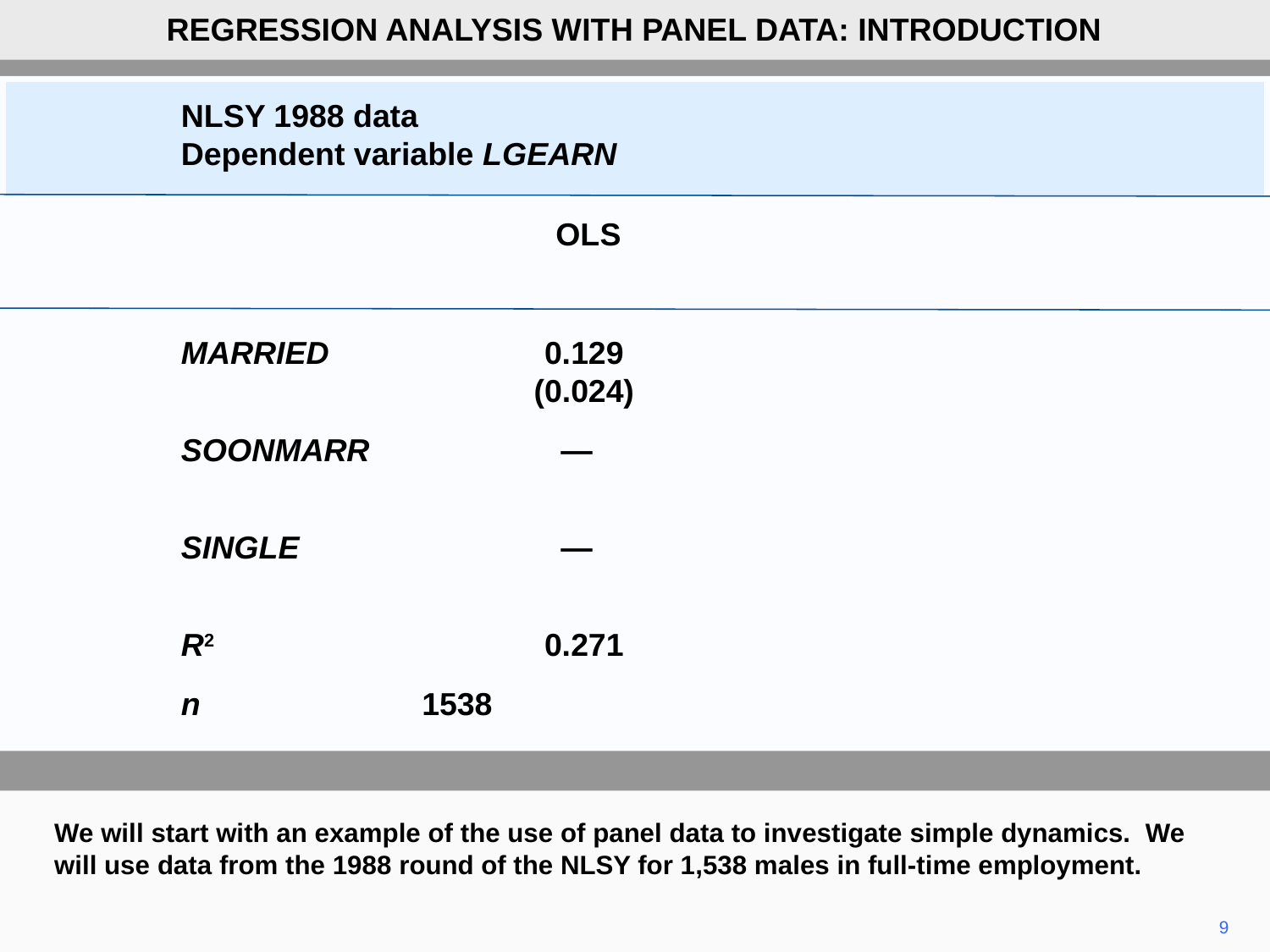

REGRESSION ANALYSIS WITH PANEL DATA: INTRODUCTION

NLSY 1988 data
Dependent variable LGEARN
	OLS

MARRIED	0.129
	(0.024)
SOONMARR	—

SINGLE	—

R2	0.271
n                         1538

We will start with an example of the use of panel data to investigate simple dynamics.  We will use data from the 1988 round of the NLSY for 1,538 males in full-time employment.
9